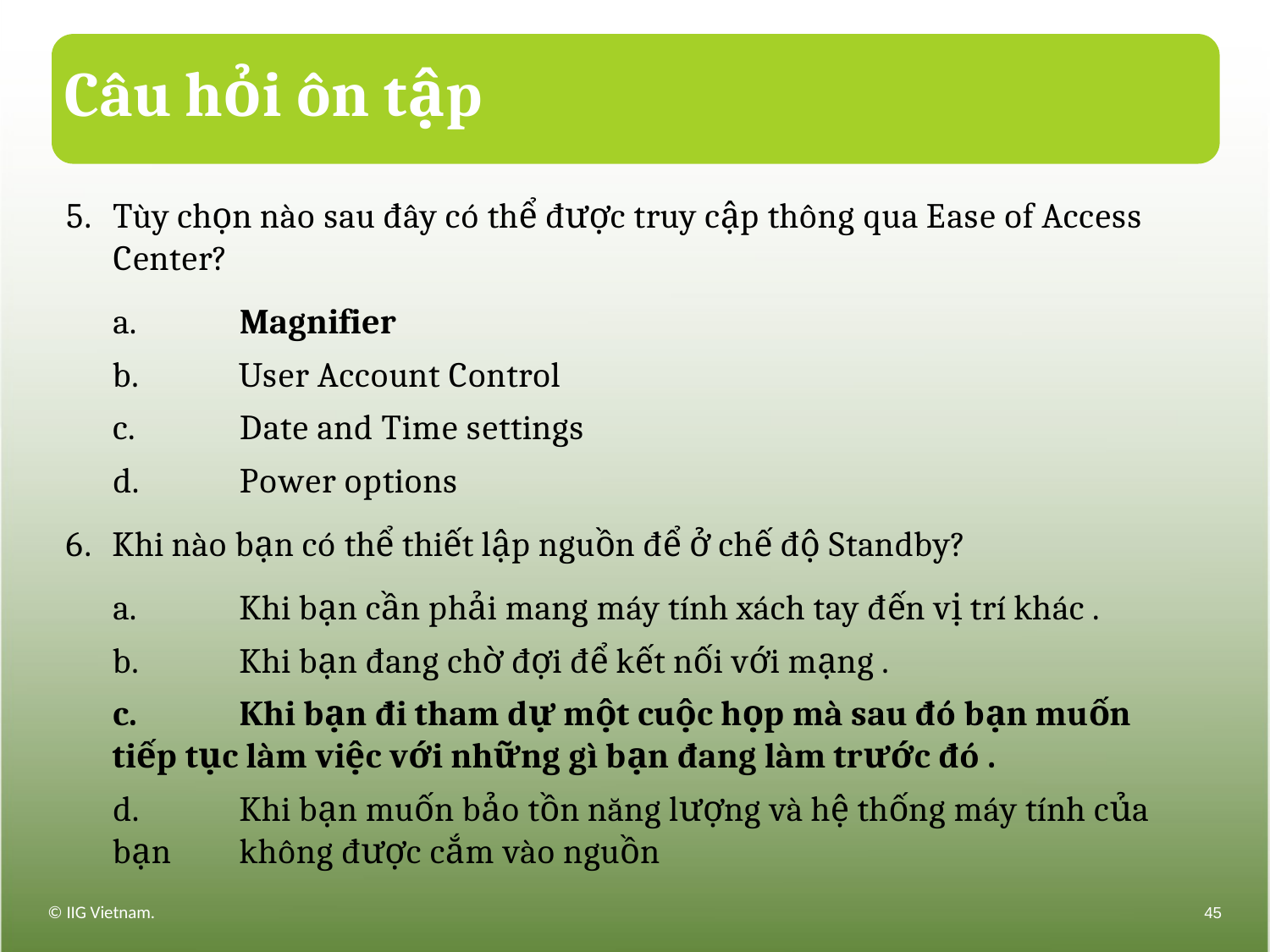

# Câu hỏi ôn tập
5.	Tùy chọn nào sau đây có thể được truy cập thông qua Ease of Access Center?
	a.	Magnifier
	b.	User Account Control
	c.	Date and Time settings
	d.	Power options
6.	Khi nào bạn có thể thiết lập nguồn để ở chế độ Standby?
	a.	Khi bạn cần phải mang máy tính xách tay đến vị trí khác .
	b.	Khi bạn đang chờ đợi để kết nối với mạng .
	c.	Khi bạn đi tham dự một cuộc họp mà sau đó bạn muốn tiếp tục làm việc với những gì bạn đang làm trước đó .
	d.	Khi bạn muốn bảo tồn năng lượng và hệ thống máy tính của bạn 	không được cắm vào nguồn
© IIG Vietnam.
45